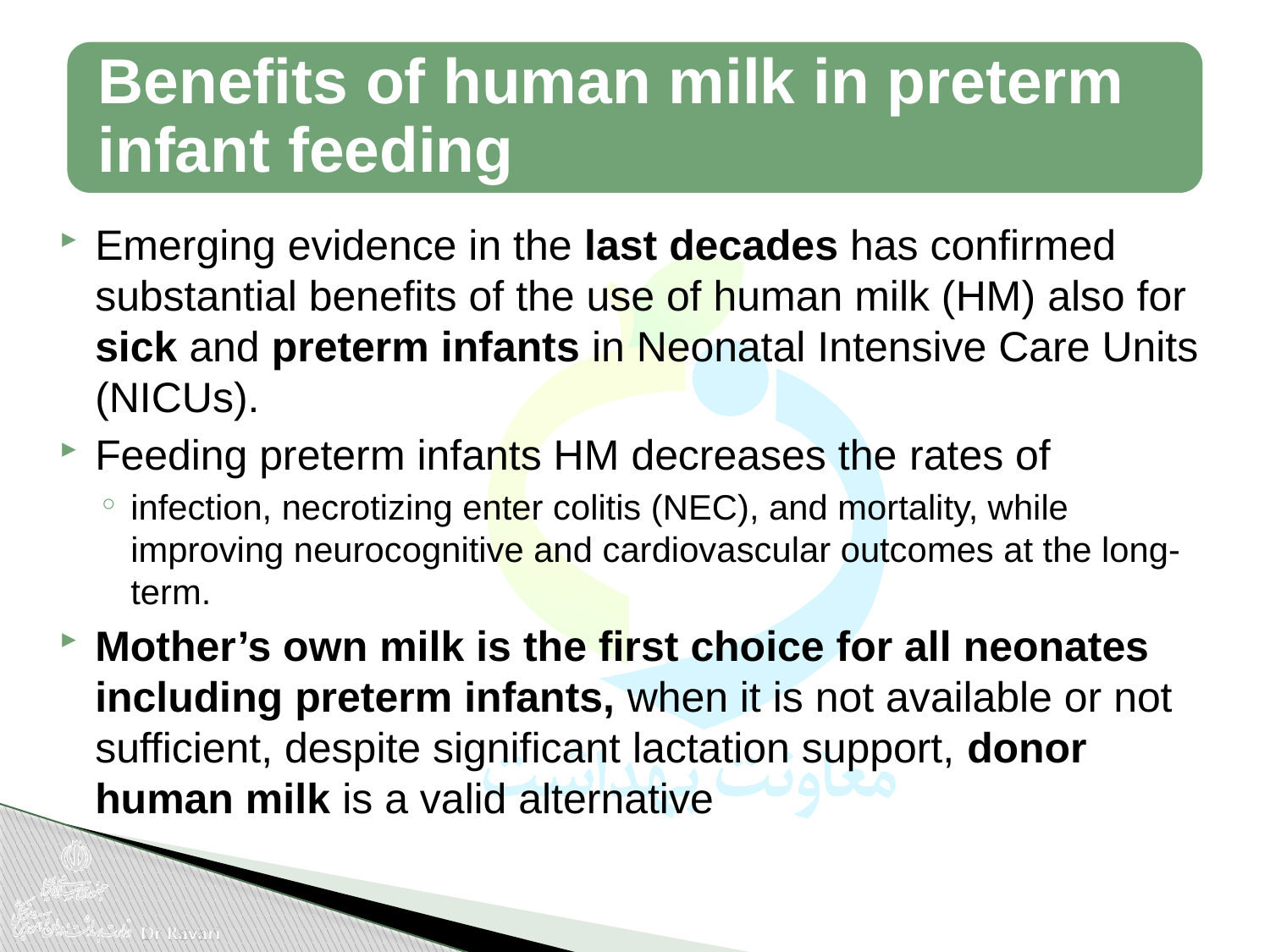

Benefits of human milk in preterm
infant feeding
Emerging evidence in the last decades has confirmed substantial benefits of the use of human milk (HM) also for sick and preterm infants in Neonatal Intensive Care Units (NICUs).
Feeding preterm infants HM decreases the rates of
infection, necrotizing enter colitis (NEC), and mortality, while improving neurocognitive and cardiovascular outcomes at the long-term.
Mother’s own milk is the first choice for all neonates including preterm infants, when it is not available or not sufficient, despite significant lactation support, donor human milk is a valid alternative